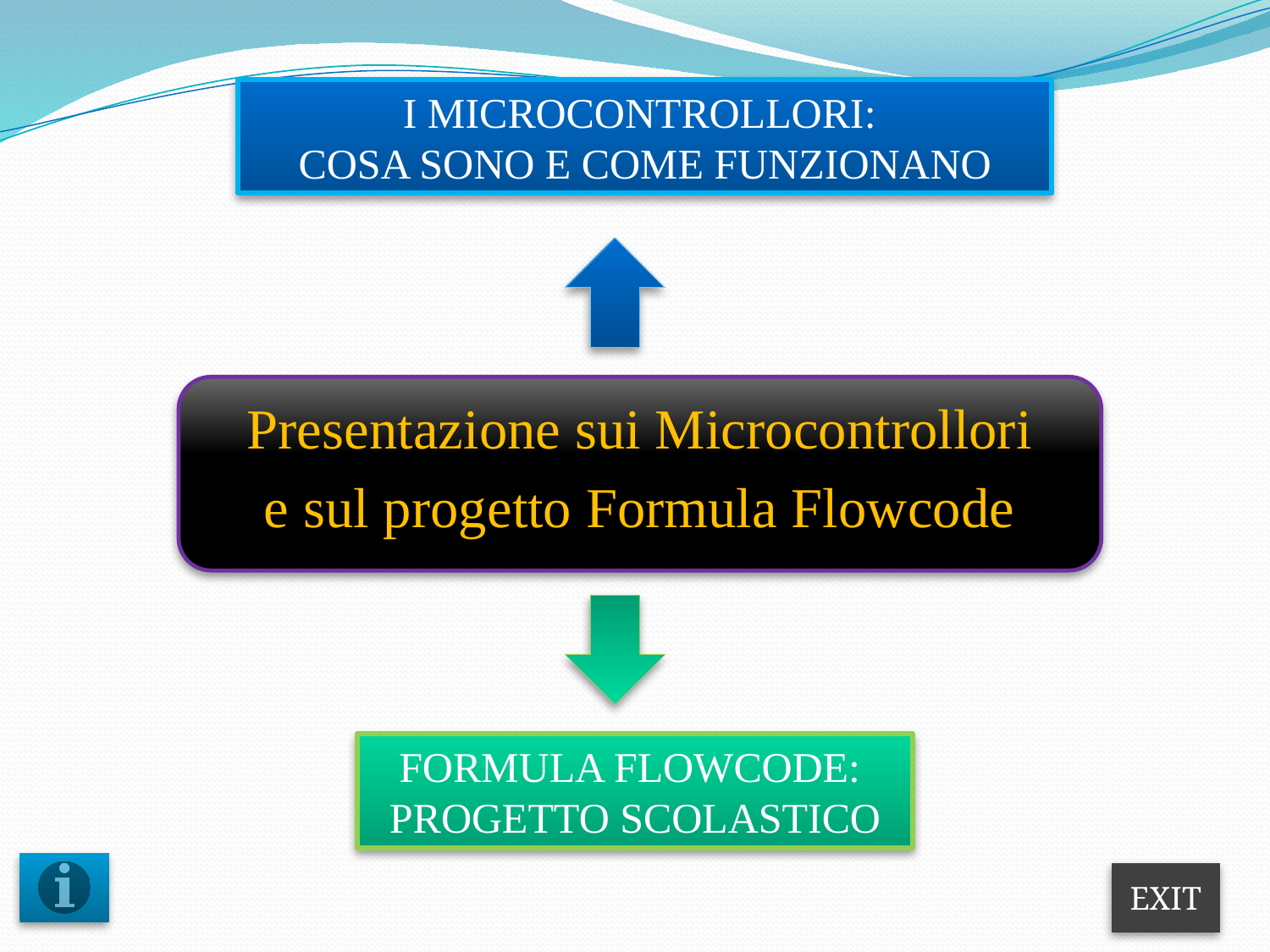

I MICROCONTROLLORI:
COSA SONO E COME FUNZIONANO

Presentazione sui Microcontrollori
e sul progetto Formula Flowcode

FORMULA FLOWCODE:
PROGETTO SCOLASTICO

EXIT